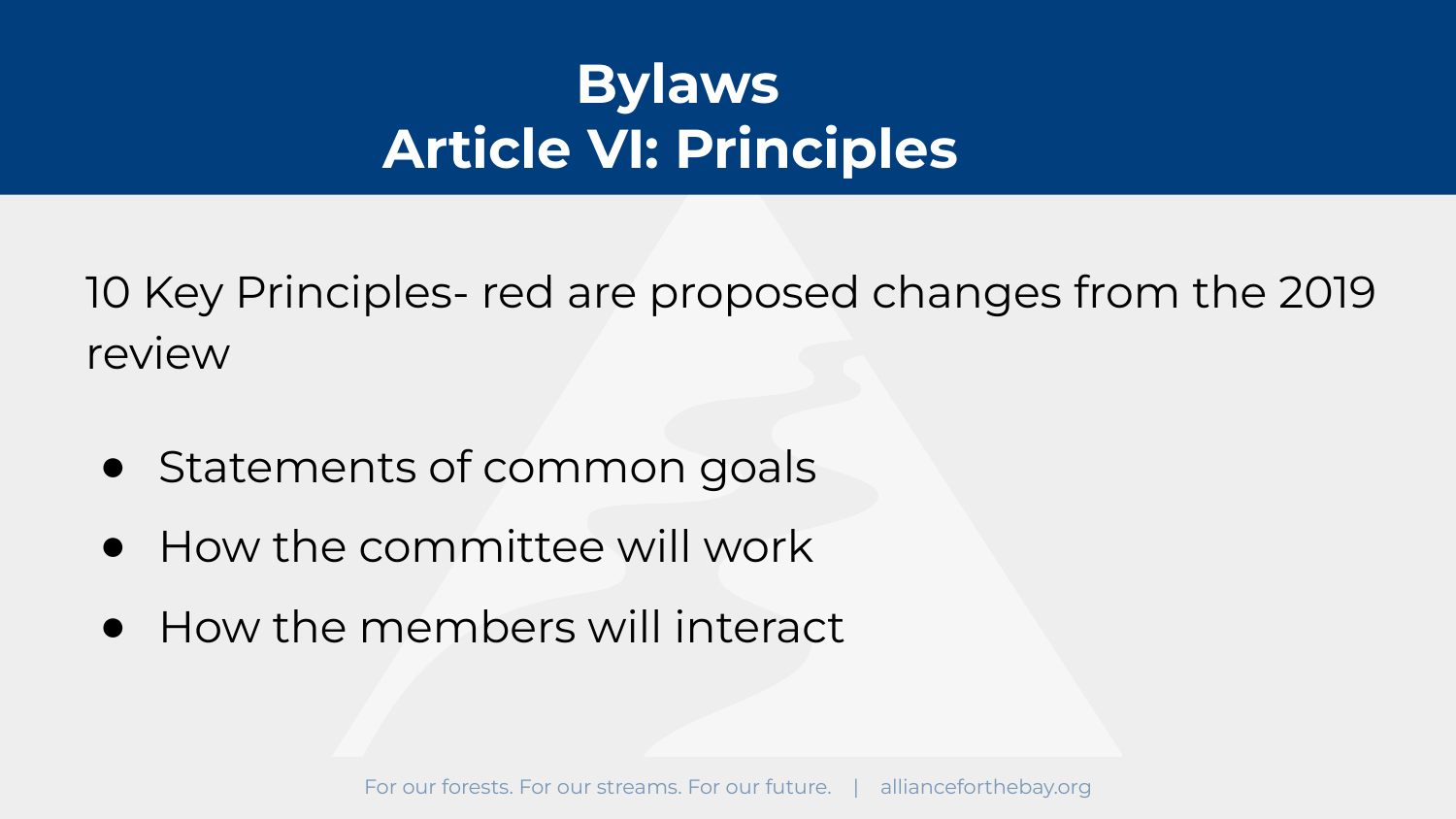

Bylaws
Article VI: Principles

10 Key Principles- red are proposed changes from the 2019 review

Statements of common goals
How the committee will work
How the members will interact